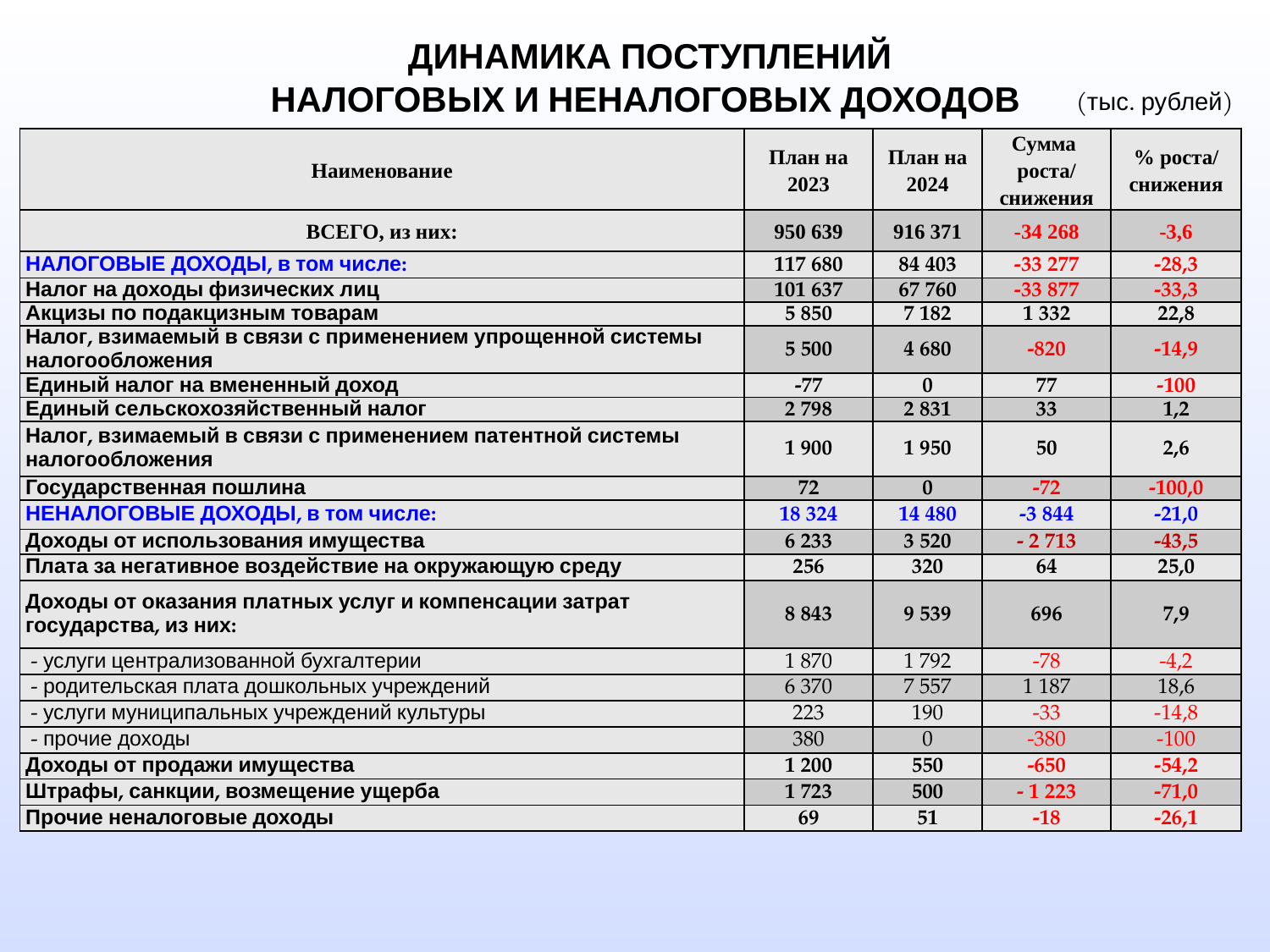

ДИНАМИКА ПОСТУПЛЕНИЙ
НАЛОГОВЫХ И НЕНАЛОГОВЫХ ДОХОДОВ
(тыс. рублей)
| Наименование | План на 2023 | План на 2024 | Сумма роста/ снижения | % роста/ снижения |
| --- | --- | --- | --- | --- |
| ВСЕГО, из них: | 950 639 | 916 371 | -34 268 | -3,6 |
| НАЛОГОВЫЕ ДОХОДЫ, в том числе: | 117 680 | 84 403 | -33 277 | -28,3 |
| Налог на доходы физических лиц | 101 637 | 67 760 | -33 877 | -33,3 |
| Акцизы по подакцизным товарам | 5 850 | 7 182 | 1 332 | 22,8 |
| Налог, взимаемый в связи с применением упрощенной системы налогообложения | 5 500 | 4 680 | -820 | -14,9 |
| Единый налог на вмененный доход | -77 | 0 | 77 | -100 |
| Единый сельскохозяйственный налог | 2 798 | 2 831 | 33 | 1,2 |
| Налог, взимаемый в связи с применением патентной системы налогообложения | 1 900 | 1 950 | 50 | 2,6 |
| Государственная пошлина | 72 | 0 | -72 | -100,0 |
| НЕНАЛОГОВЫЕ ДОХОДЫ, в том числе: | 18 324 | 14 480 | -3 844 | -21,0 |
| Доходы от использования имущества | 6 233 | 3 520 | - 2 713 | -43,5 |
| Плата за негативное воздействие на окружающую среду | 256 | 320 | 64 | 25,0 |
| Доходы от оказания платных услуг и компенсации затрат государства, из них: | 8 843 | 9 539 | 696 | 7,9 |
| - услуги централизованной бухгалтерии | 1 870 | 1 792 | -78 | -4,2 |
| - родительская плата дошкольных учреждений | 6 370 | 7 557 | 1 187 | 18,6 |
| - услуги муниципальных учреждений культуры | 223 | 190 | -33 | -14,8 |
| - прочие доходы | 380 | 0 | -380 | -100 |
| Доходы от продажи имущества | 1 200 | 550 | -650 | -54,2 |
| Штрафы, санкции, возмещение ущерба | 1 723 | 500 | - 1 223 | -71,0 |
| Прочие неналоговые доходы | 69 | 51 | -18 | -26,1 |